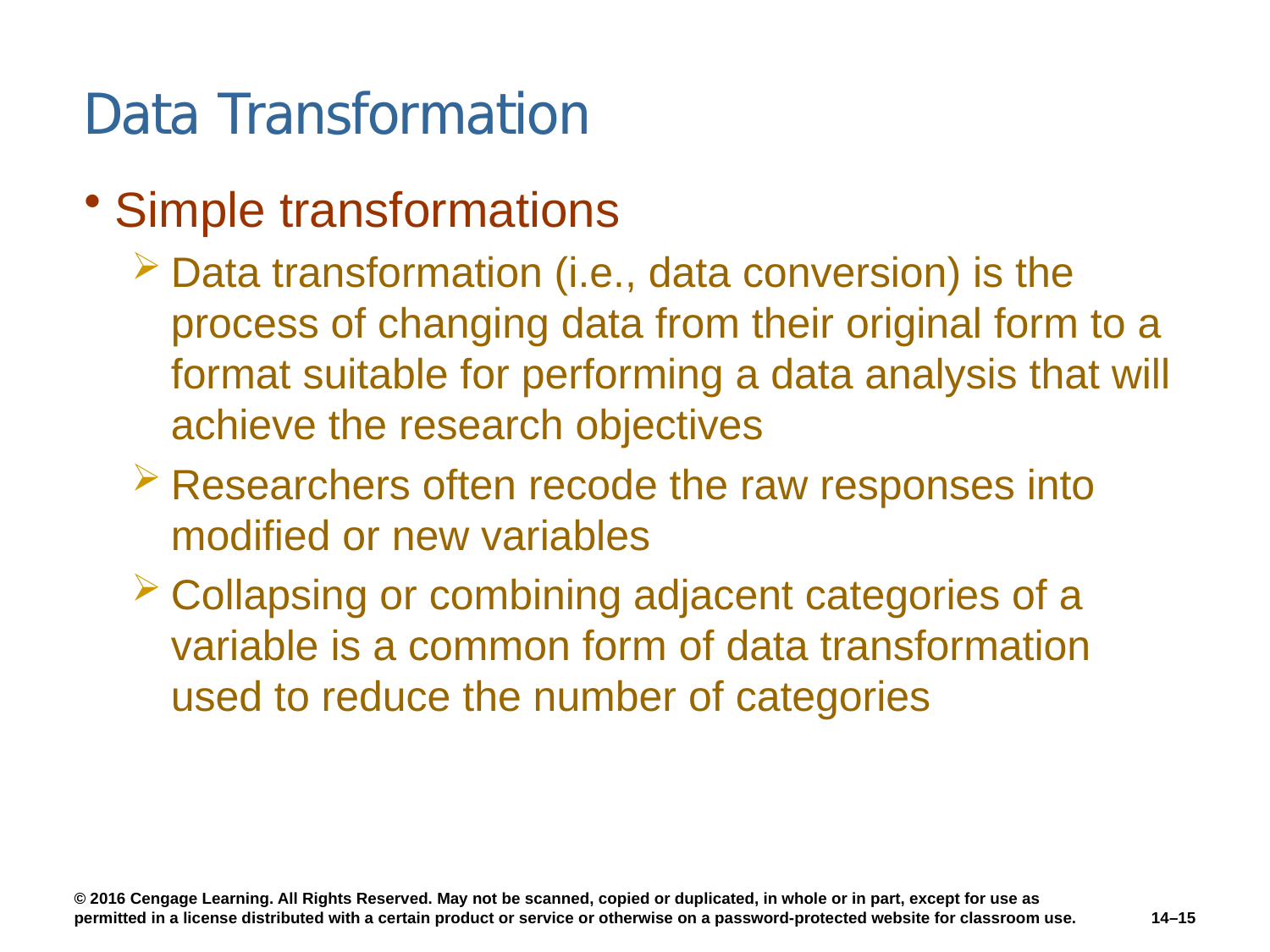

# Data Transformation
Simple transformations
Data transformation (i.e., data conversion) is the process of changing data from their original form to a format suitable for performing a data analysis that will achieve the research objectives
Researchers often recode the raw responses into modified or new variables
Collapsing or combining adjacent categories of a variable is a common form of data transformation used to reduce the number of categories

14–15
© 2016 Cengage Learning. All Rights Reserved. May not be scanned, copied or duplicated, in whole or in part, except for use as permitted in a license distributed with a certain product or service or otherwise on a password-protected website for classroom use.